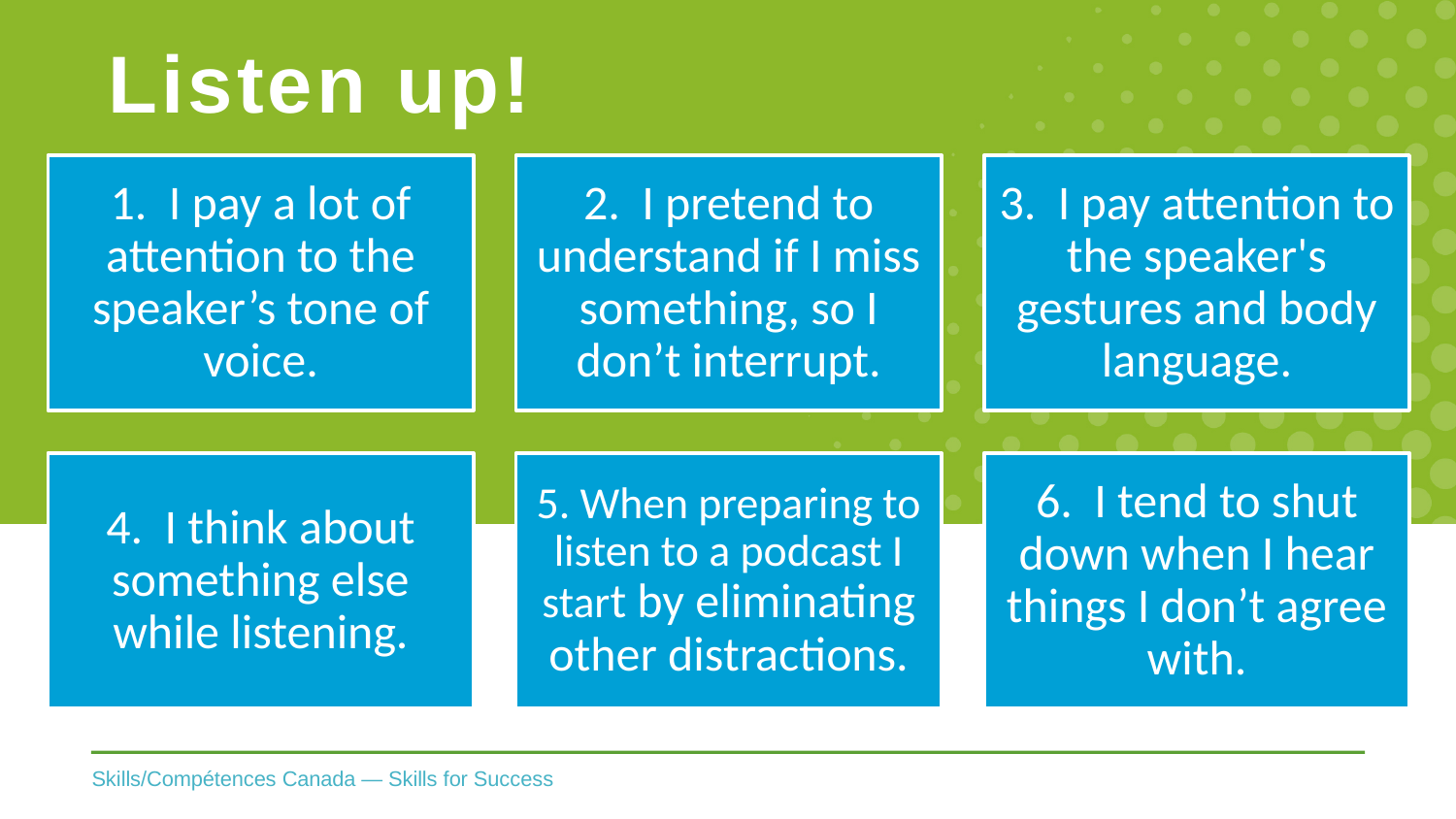

# Listen up!
1.  I pay a lot of attention to the speaker’s tone of voice.
2.  I pretend to understand if I miss something, so I don’t interrupt.
3.  I pay attention to the speaker's gestures and body language.
4.  I think about something else while listening.
5. When preparing to listen to a podcast I start by eliminating other distractions.
6.  I tend to shut down when I hear things I don’t agree with.